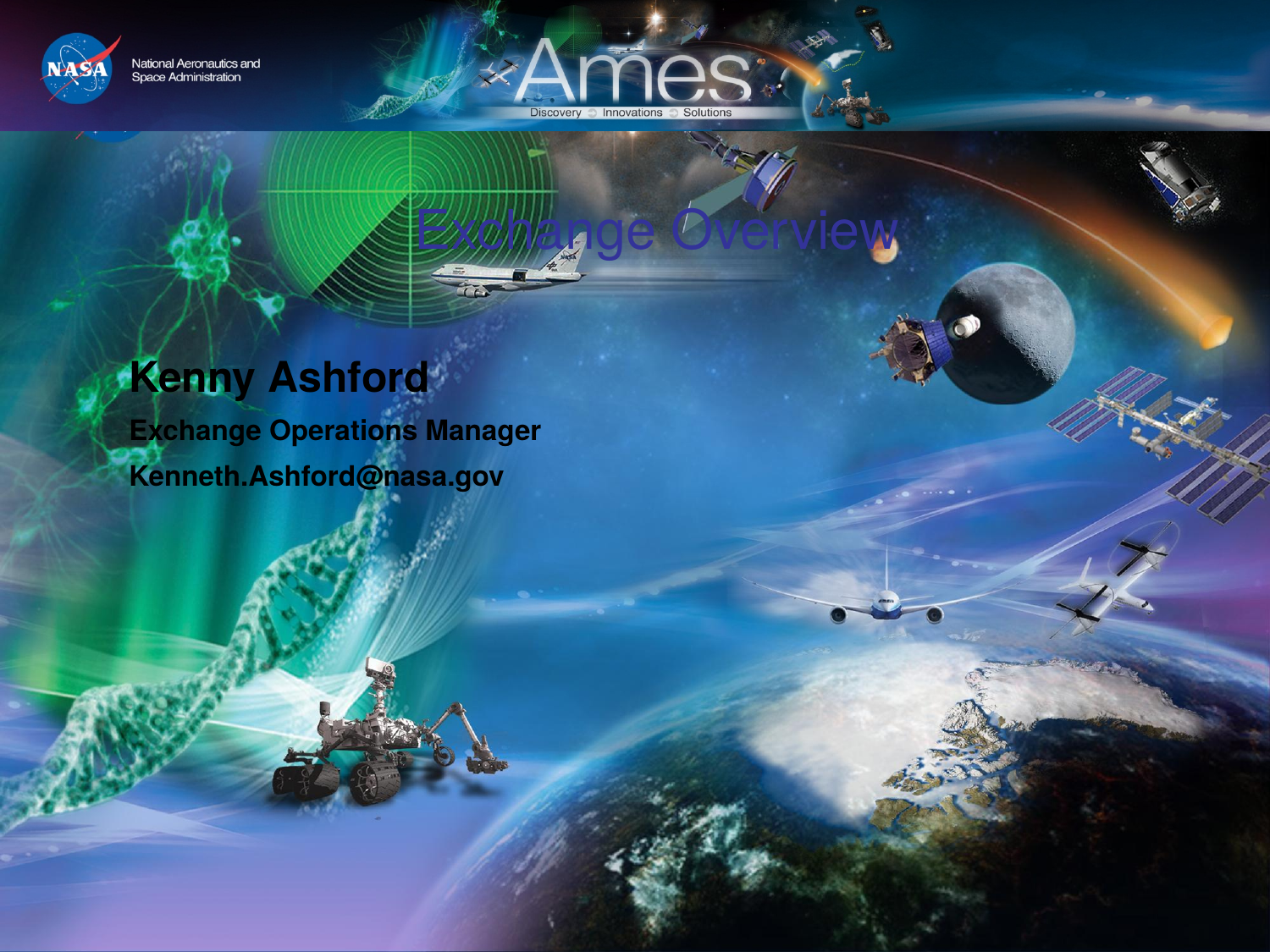

# Exchange Overview
Kenny Ashford
Exchange Operations Manager
Kenneth.Ashford@nasa.gov